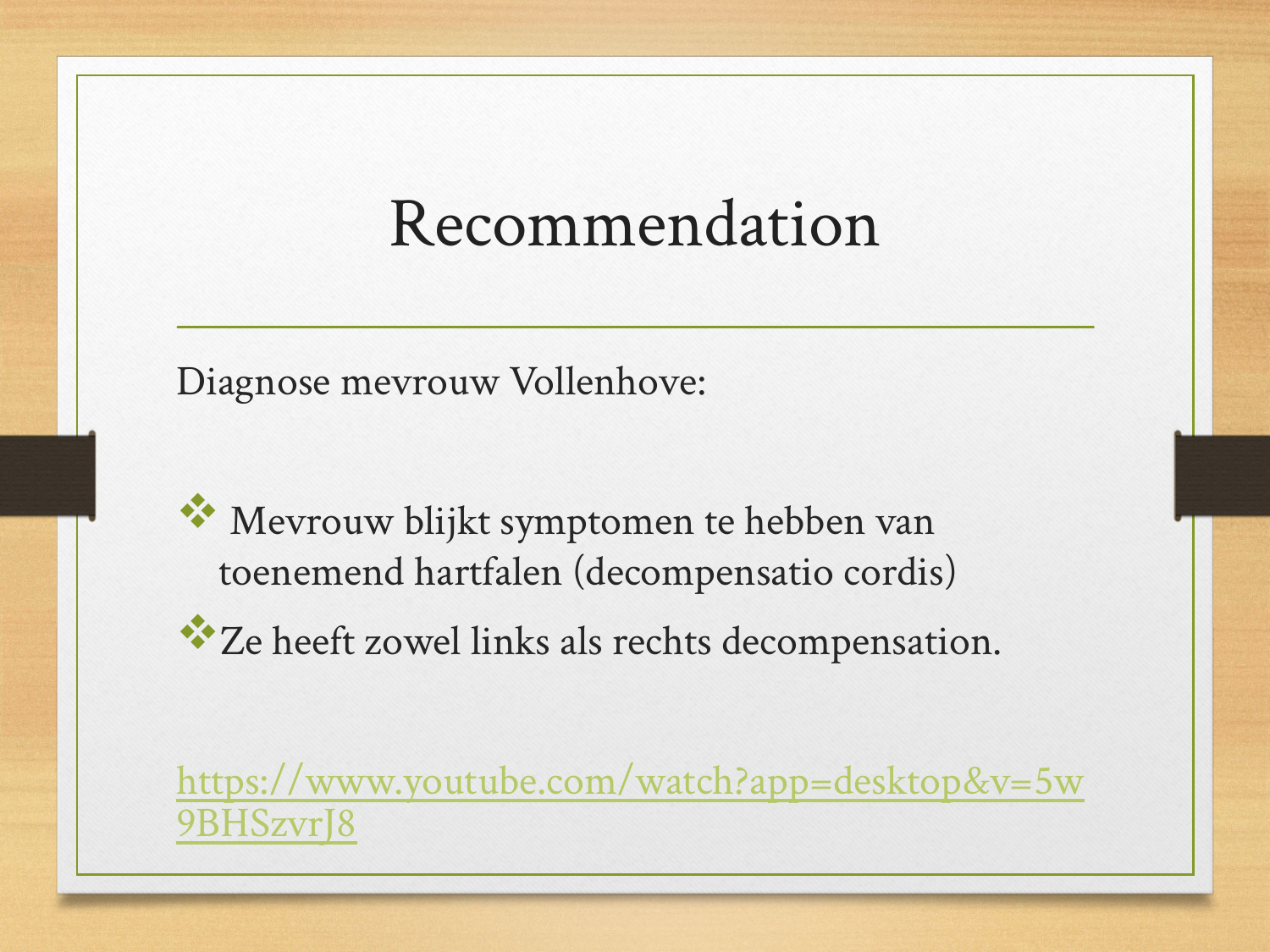

# Recommendation
Diagnose mevrouw Vollenhove:

 Mevrouw blijkt symptomen te hebben van toenemend hartfalen (decompensatio cordis)
Ze heeft zowel links als rechts decompensation.

https://www.youtube.com/watch?app=desktop&v=5w9BHSzvrJ8